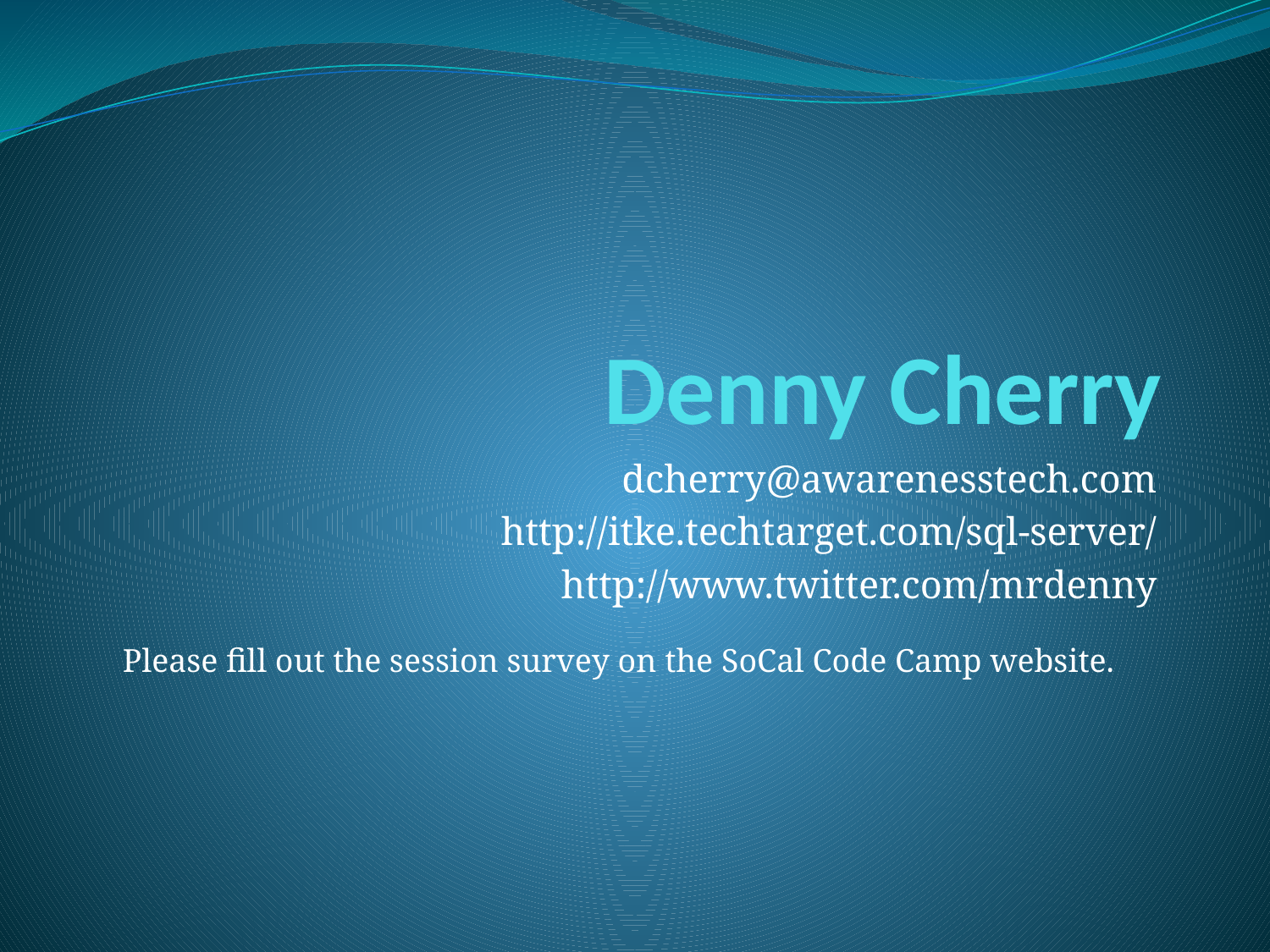

# Denny Cherry
dcherry@awarenesstech.com
http://itke.techtarget.com/sql-server/
http://www.twitter.com/mrdenny
Please fill out the session survey on the SoCal Code Camp website.